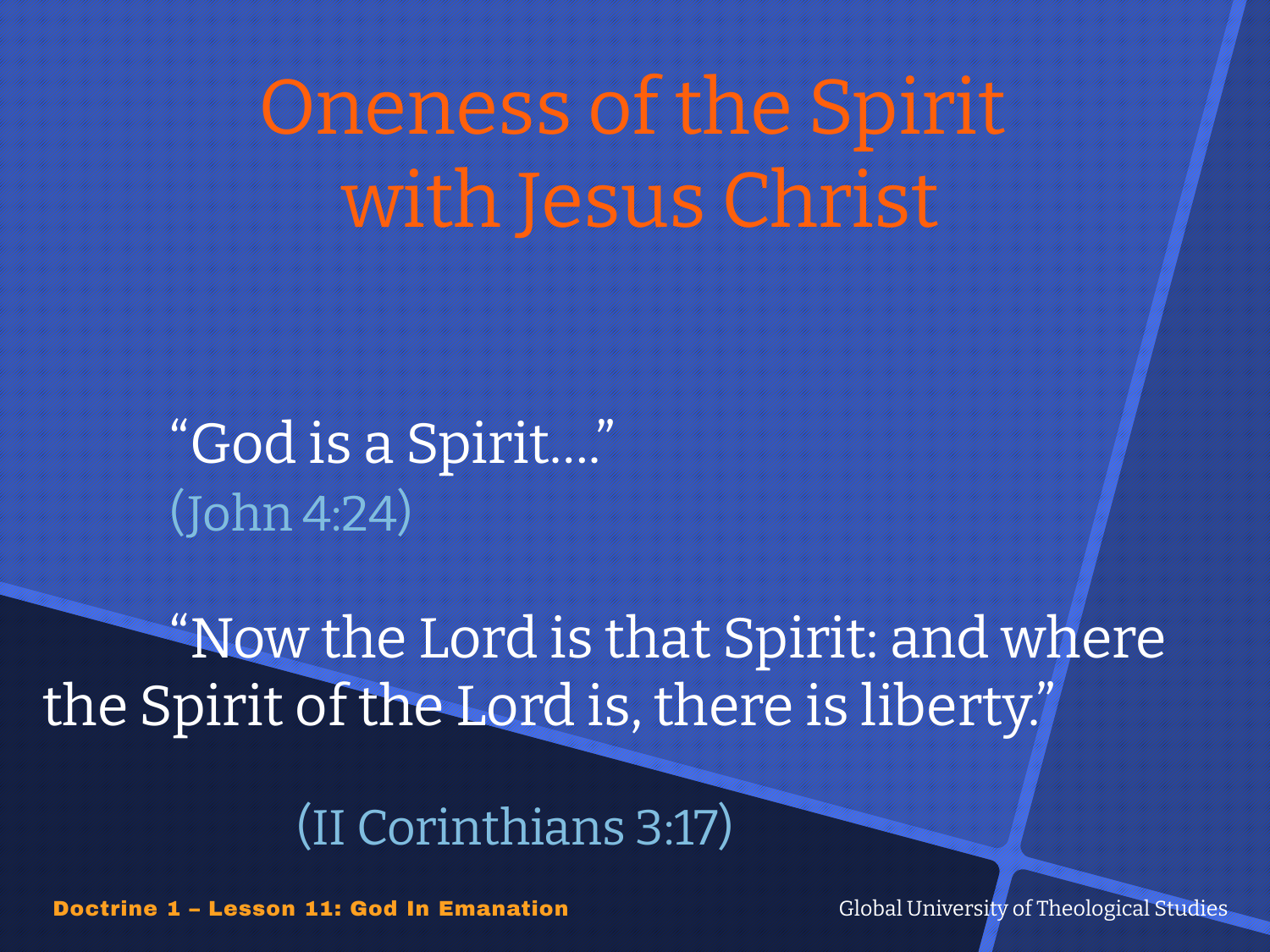

Oneness of the Spirit
with Jesus Christ
	“God is a Spirit….”						(John 4:24)

	“Now the Lord is that Spirit: and where the Spirit of the Lord is, there is liberty.”
											(II Corinthians 3:17)
Doctrine 1 – Lesson 11: God In Emanation                                  Global University of Theological Studies